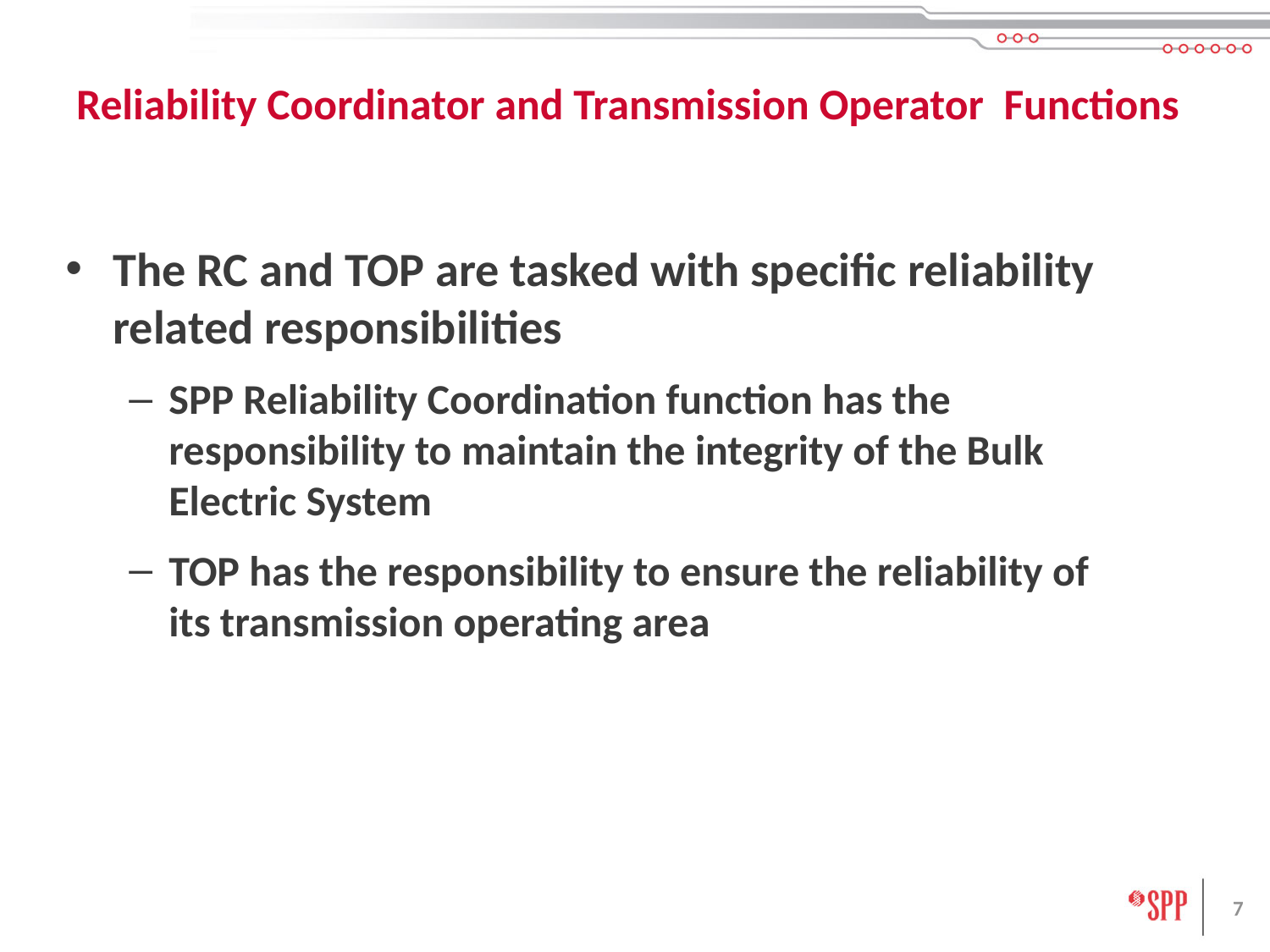

# Reliability Coordinator and Transmission Operator  Functions
The RC and TOP are tasked with specific reliability related responsibilities
SPP Reliability Coordination function has the responsibility to maintain the integrity of the Bulk Electric System
TOP has the responsibility to ensure the reliability of its transmission operating area

7